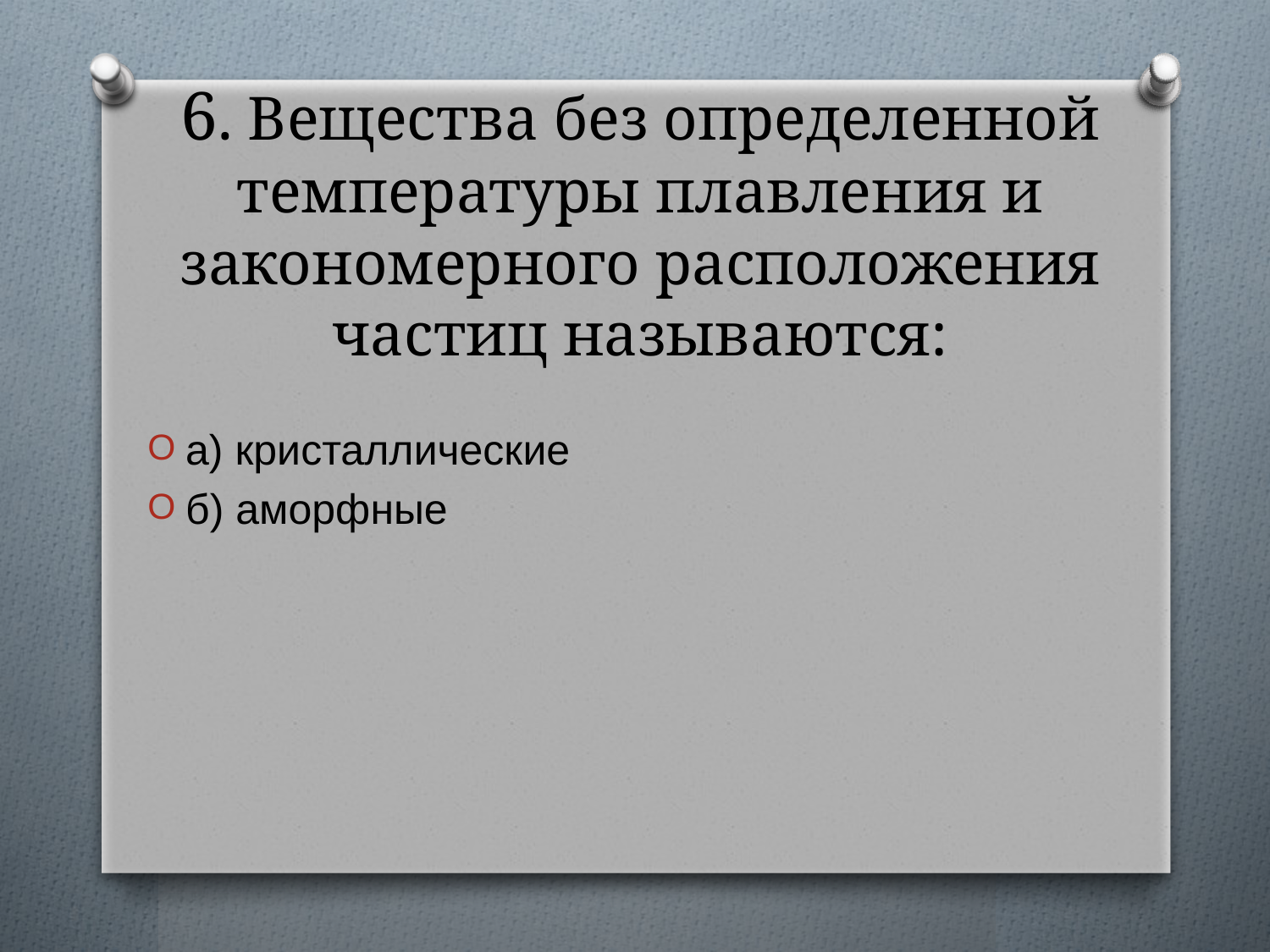

# 6. Вещества без определенной температуры плавления и закономерного расположения частиц называются:
а) кристаллические
б) аморфные